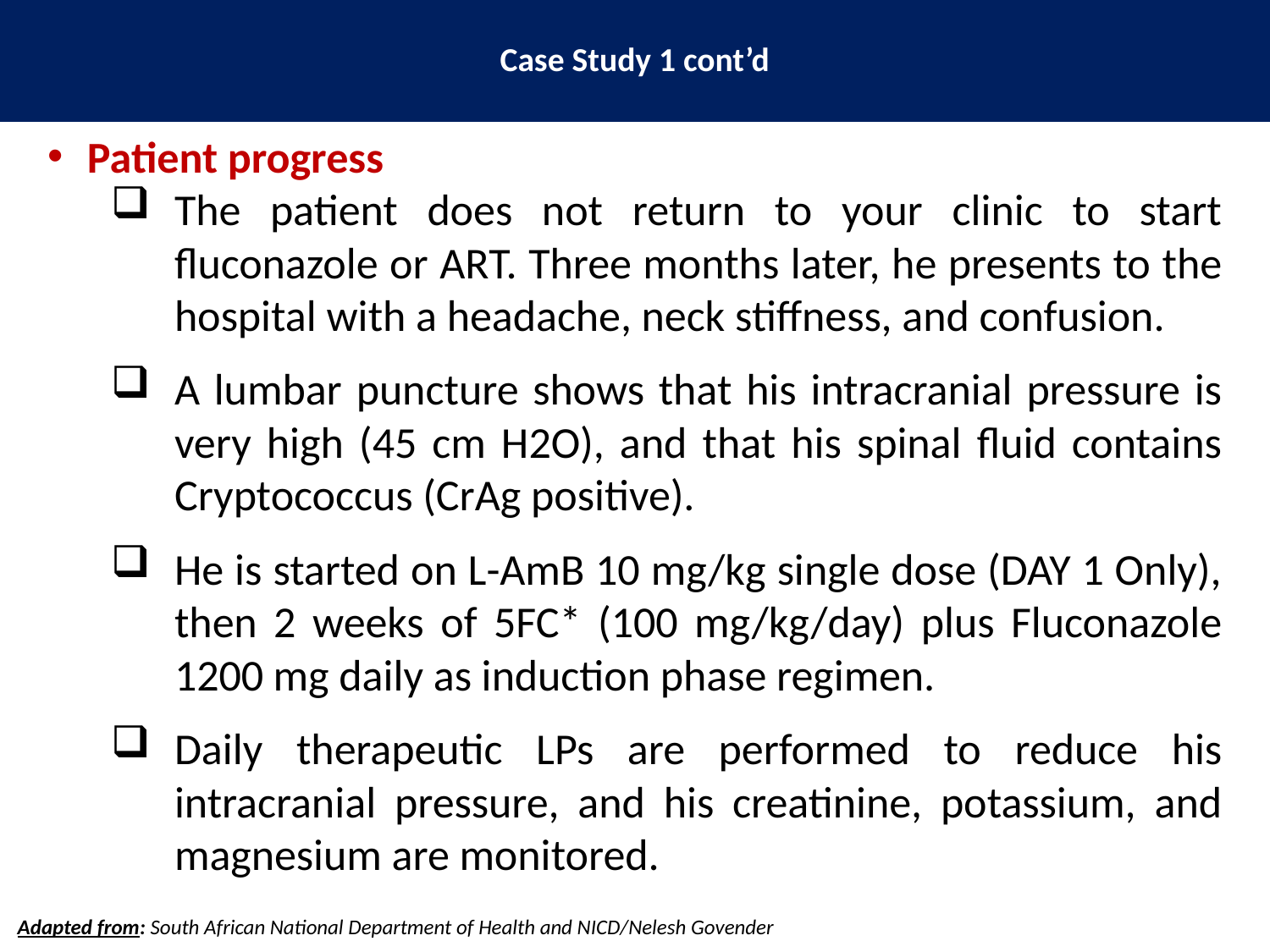

Case Study 1 cont’d
Patient progress
The patient does not return to your clinic to start fluconazole or ART. Three months later, he presents to the hospital with a headache, neck stiffness, and confusion.

A lumbar puncture shows that his intracranial pressure is very high (45 cm H2O), and that his spinal fluid contains Cryptococcus (CrAg positive).

He is started on L-AmB 10 mg/kg single dose (DAY 1 Only), then 2 weeks of 5FC* (100 mg/kg/day) plus Fluconazole 1200 mg daily as induction phase regimen.

Daily therapeutic LPs are performed to reduce his intracranial pressure, and his creatinine, potassium, and magnesium are monitored.
Adapted from: South African National Department of Health and NICD/Nelesh Govender